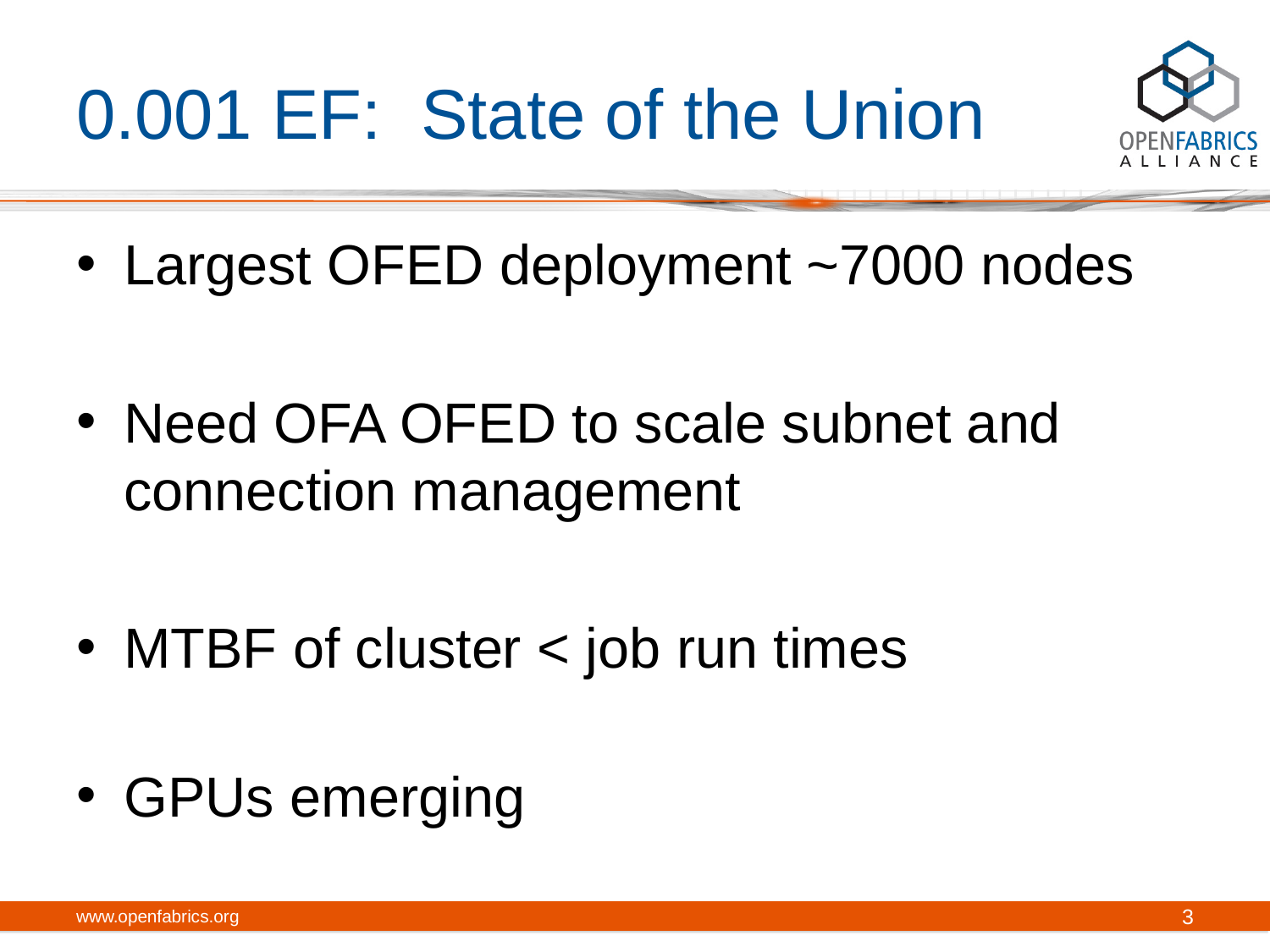

# 0.001 EF:  State of the Union
Largest OFED deployment ~7000 nodes

Need OFA OFED to scale subnet and connection management

MTBF of cluster < job run times

GPUs emerging

www.openfabrics.org
3